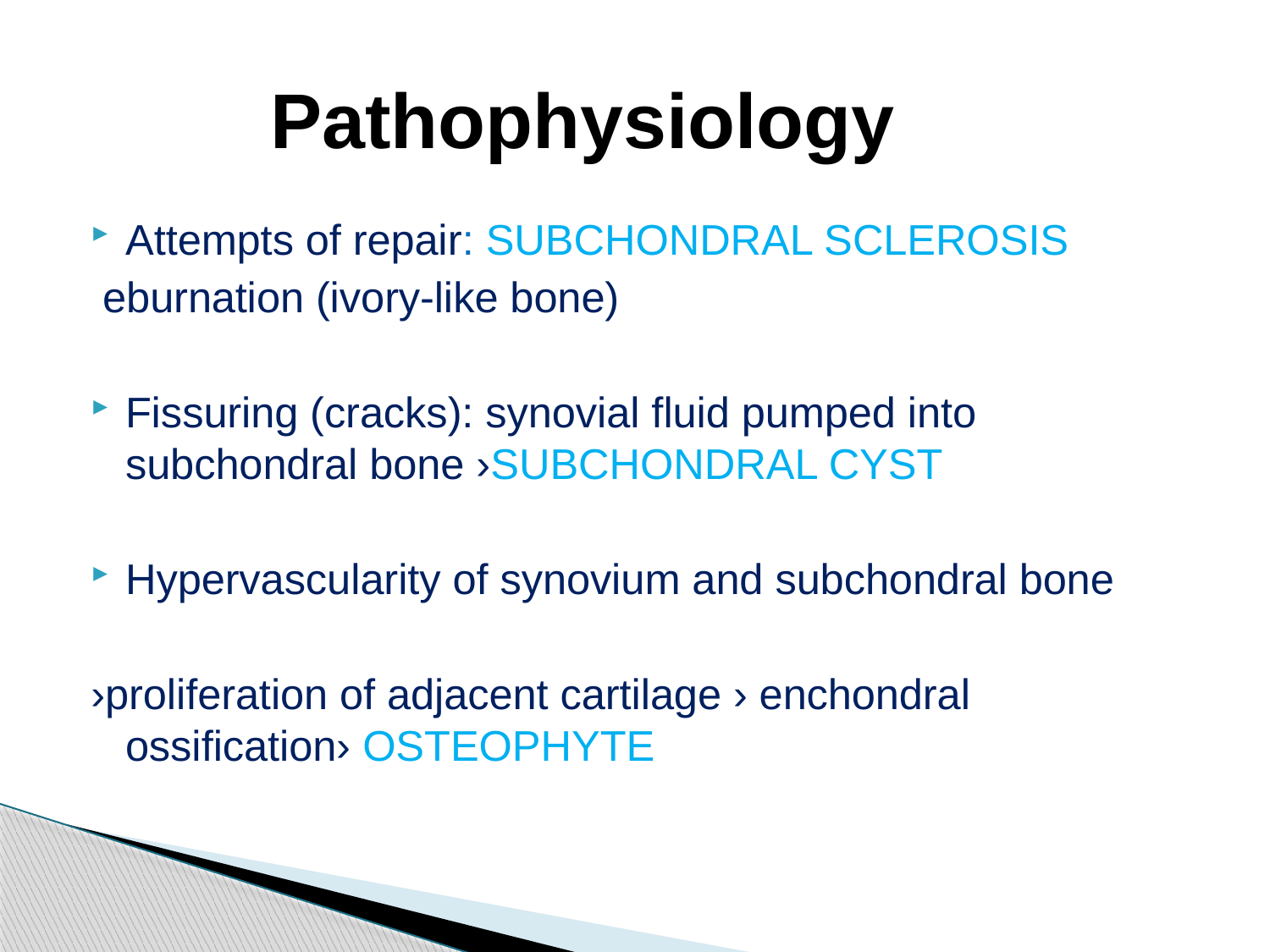

# Pathophysiology
Attempts of repair: SUBCHONDRAL SCLEROSIS
 eburnation (ivory-like bone)

Fissuring (cracks): synovial fluid pumped into subchondral bone ›SUBCHONDRAL CYST

Hypervascularity of synovium and subchondral bone

›proliferation of adjacent cartilage › enchondral ossification› OSTEOPHYTE